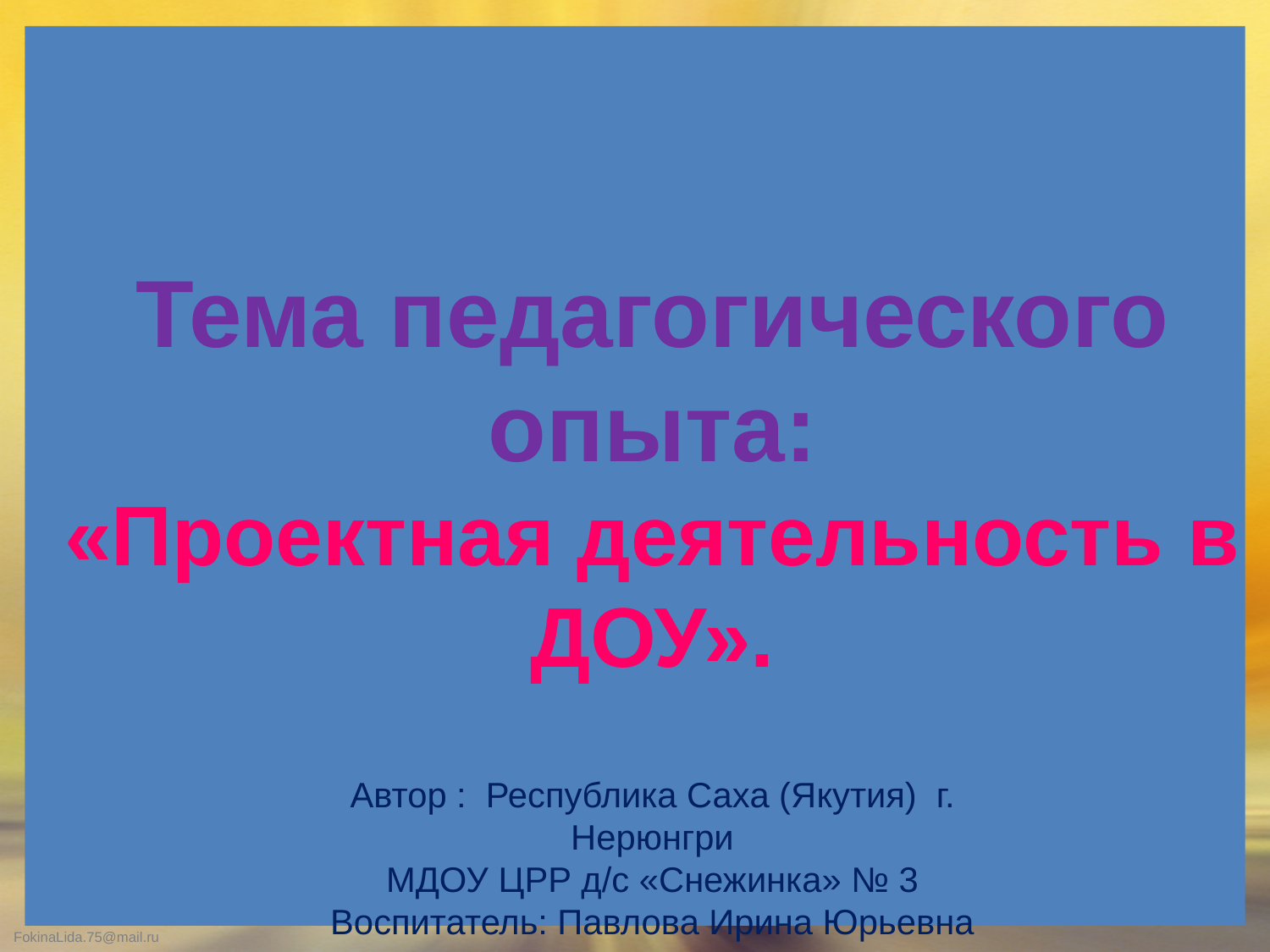

Тема педагогического опыта:
«Проектная деятельность в ДОУ».
Автор :  Республика Саха (Якутия)  г. Нерюнгри
МДОУ ЦРР д/с «Снежинка» № 3
Воспитатель: Павлова Ирина Юрьевна